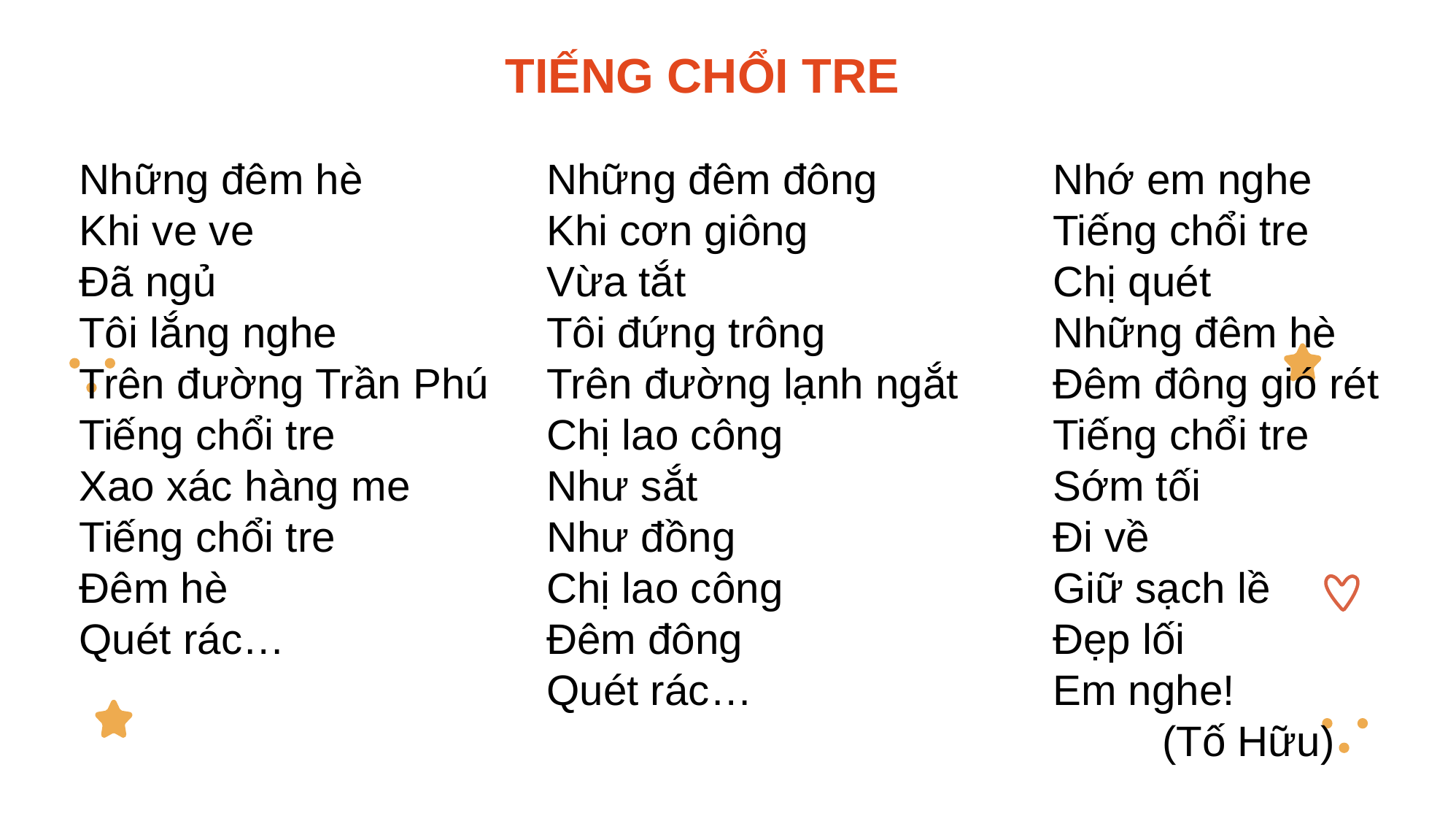

TIẾNG CHỔI TRE
Những đêm hè
Khi ve ve
Đã ngủ
Tôi lắng nghe
Trên đường Trần Phú
Tiếng chổi tre
Xao xác hàng me
Tiếng chổi tre
Đêm hè
Quét rác…
Những đêm đông
Khi cơn giông
Vừa tắt
Tôi đứng trông
Trên đường lạnh ngắt
Chị lao công
Như sắt
Như đồng
Chị lao công
Đêm đông
Quét rác…
Nhớ em nghe
Tiếng chổi tre
Chị quét
Những đêm hè
Đêm đông gió rét
Tiếng chổi tre
Sớm tối
Đi về
Giữ sạch lề
Đẹp lối
Em nghe!
	(Tố Hữu)